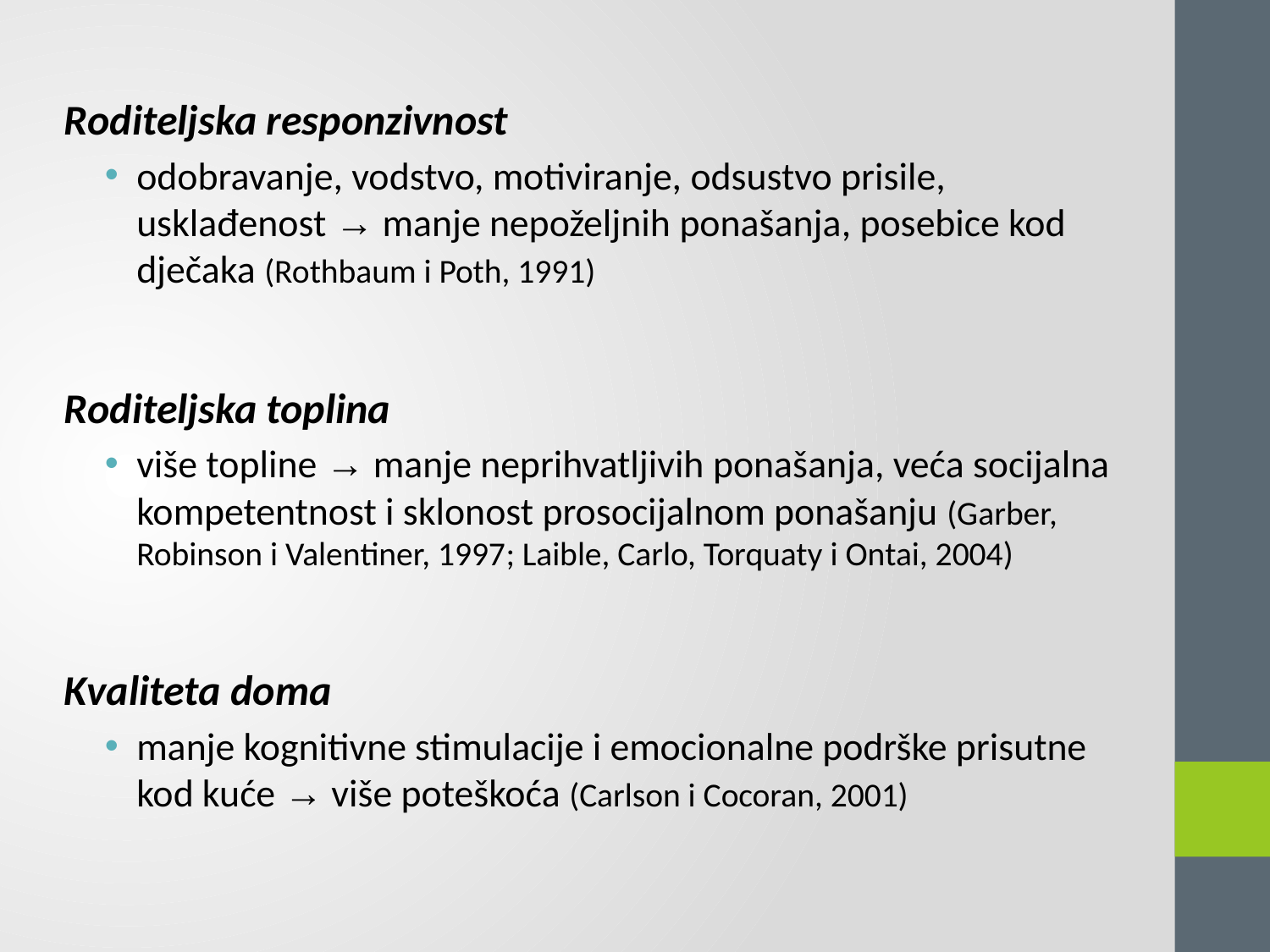

Roditeljska responzivnost
odobravanje, vodstvo, motiviranje, odsustvo prisile, usklađenost → manje nepoželjnih ponašanja, posebice kod dječaka (Rothbaum i Poth, 1991)

Roditeljska toplina
više topline → manje neprihvatljivih ponašanja, veća socijalna kompetentnost i sklonost prosocijalnom ponašanju (Garber, Robinson i Valentiner, 1997; Laible, Carlo, Torquaty i Ontai, 2004)

Kvaliteta doma
manje kognitivne stimulacije i emocionalne podrške prisutne kod kuće → više poteškoća (Carlson i Cocoran, 2001)